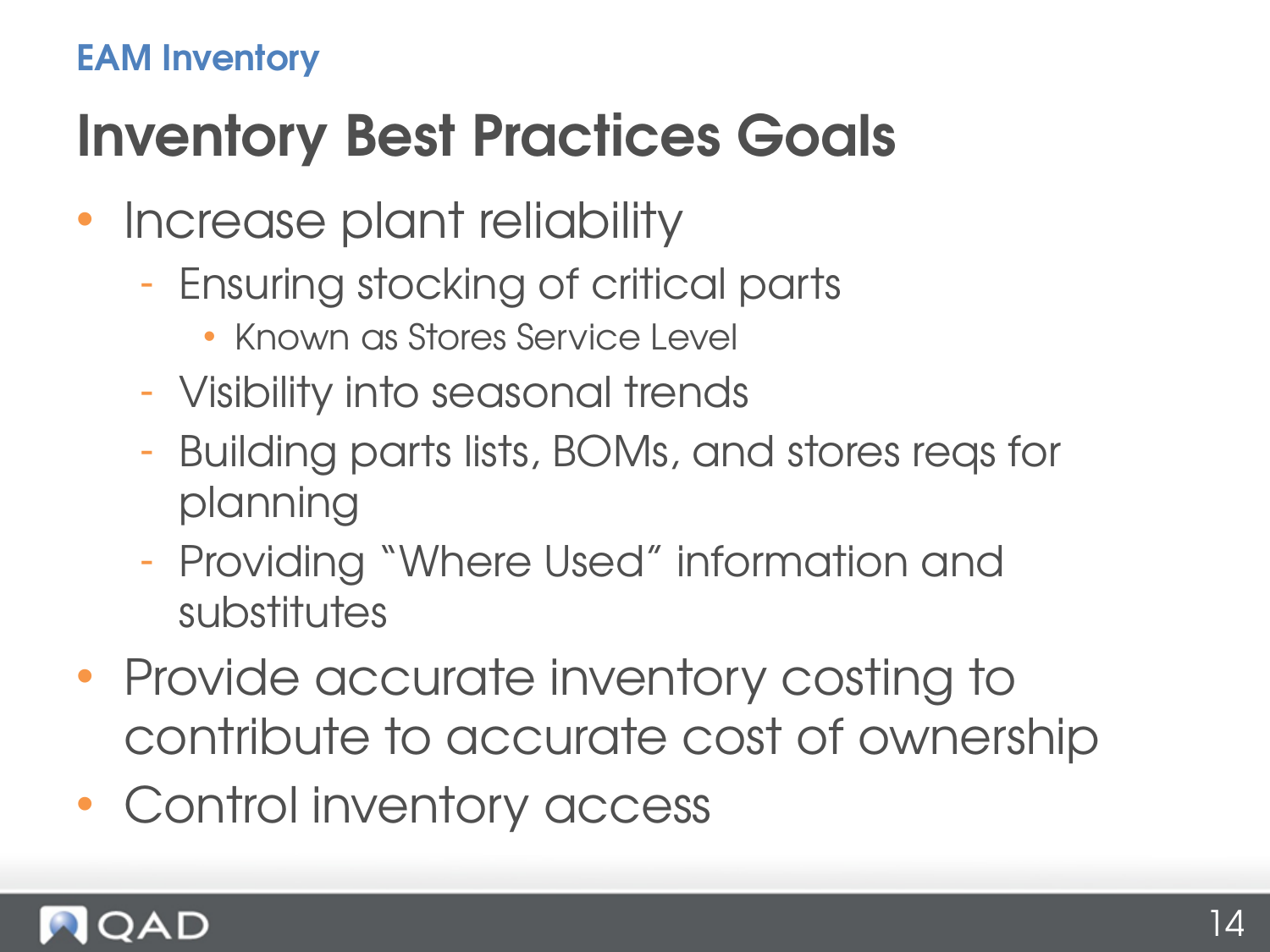

EAM Inventory
# Inventory Best Practices Goals
Increase plant reliability
Ensuring stocking of critical parts
Known as Stores Service Level
Visibility into seasonal trends
Building parts lists, BOMs, and stores reqs for planning
Providing “Where Used” information and substitutes
Provide accurate inventory costing to contribute to accurate cost of ownership
Control inventory access
14